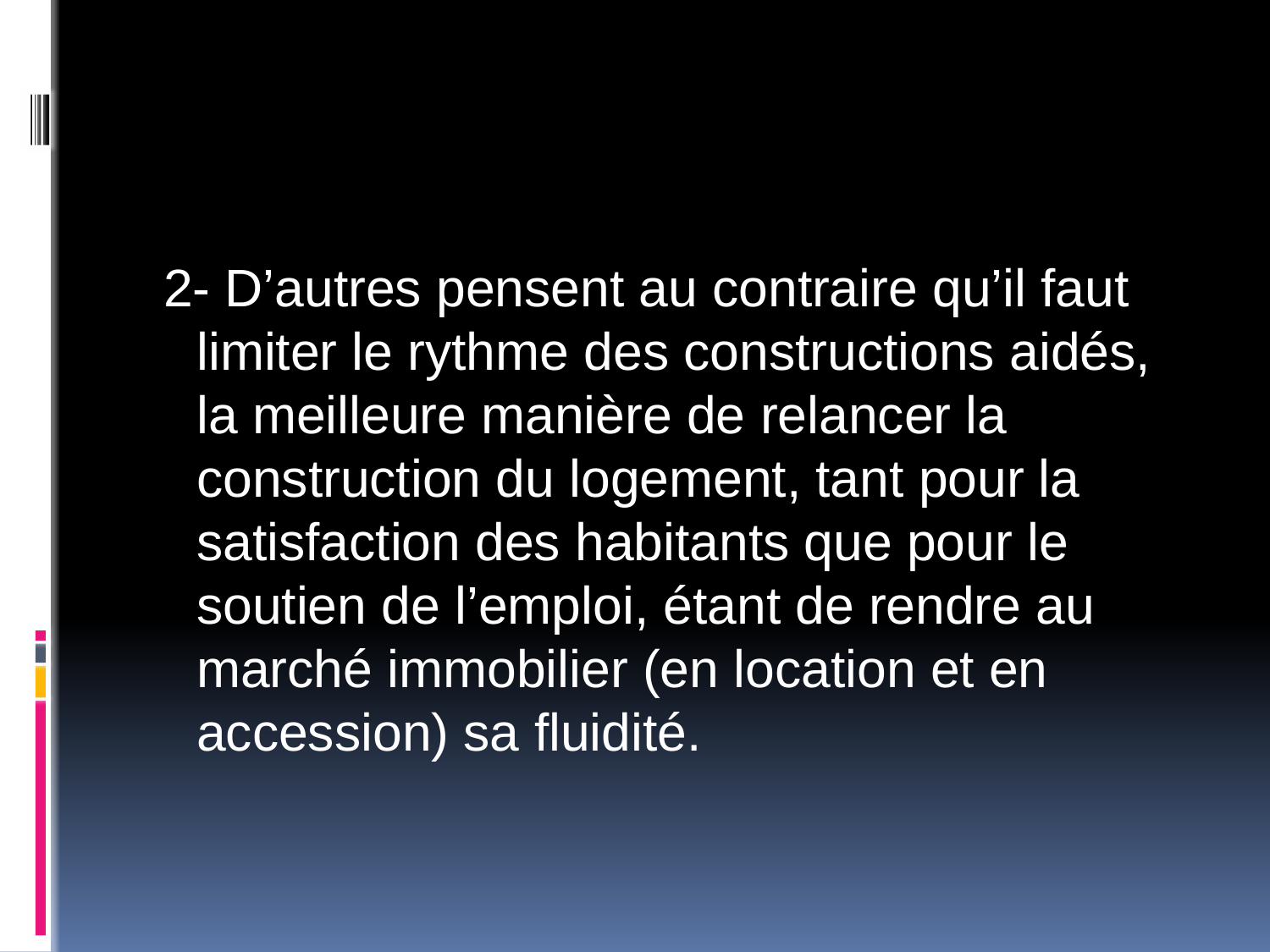

#
 2- D’autres pensent au contraire qu’il faut limiter le rythme des constructions aidés, la meilleure manière de relancer la construction du logement, tant pour la satisfaction des habitants que pour le soutien de l’emploi, étant de rendre au marché immobilier (en location et en accession) sa fluidité.